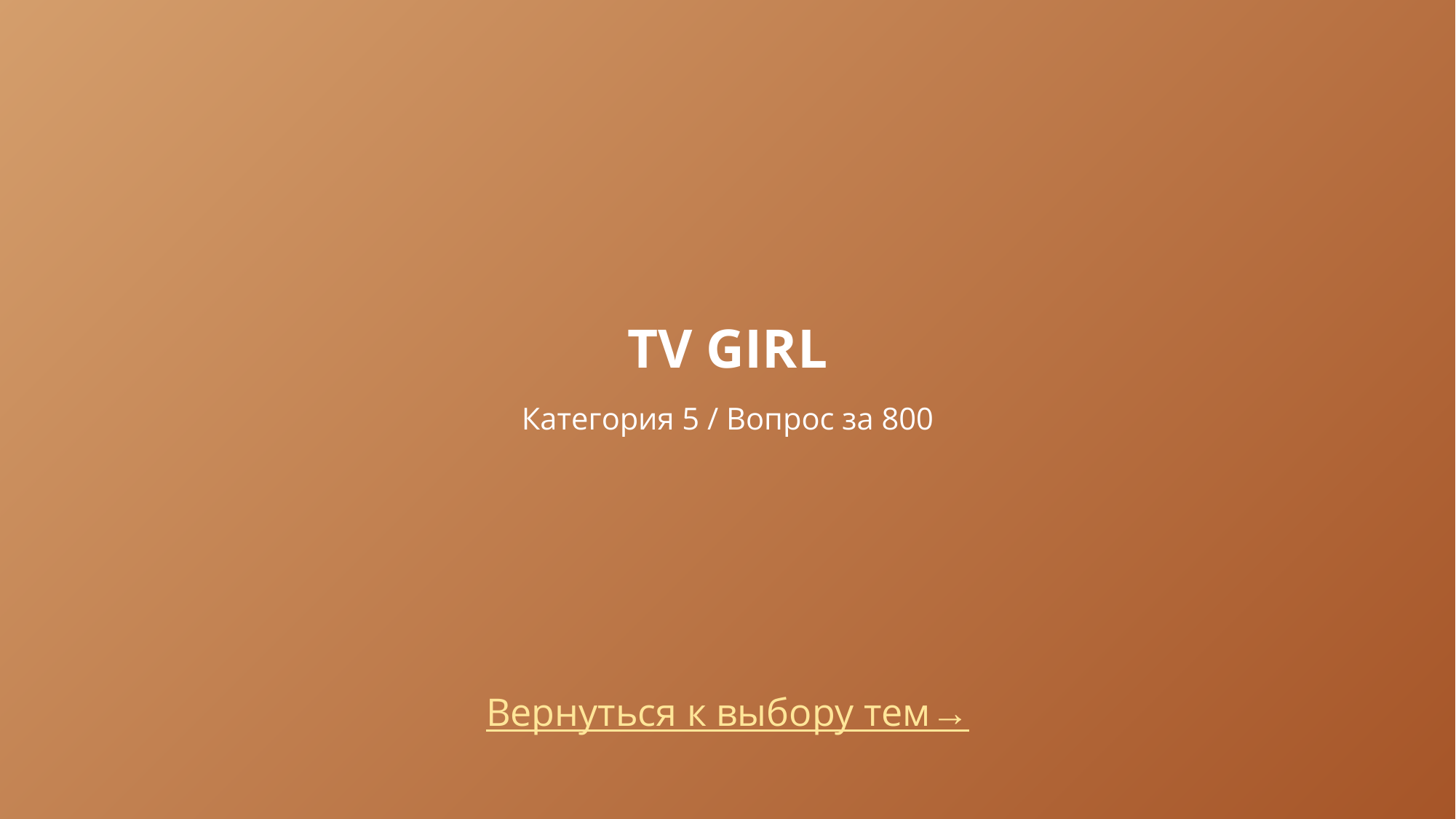

# TV GIRL Категория 5 / Вопрос за 800
Вернуться к выбору тем→